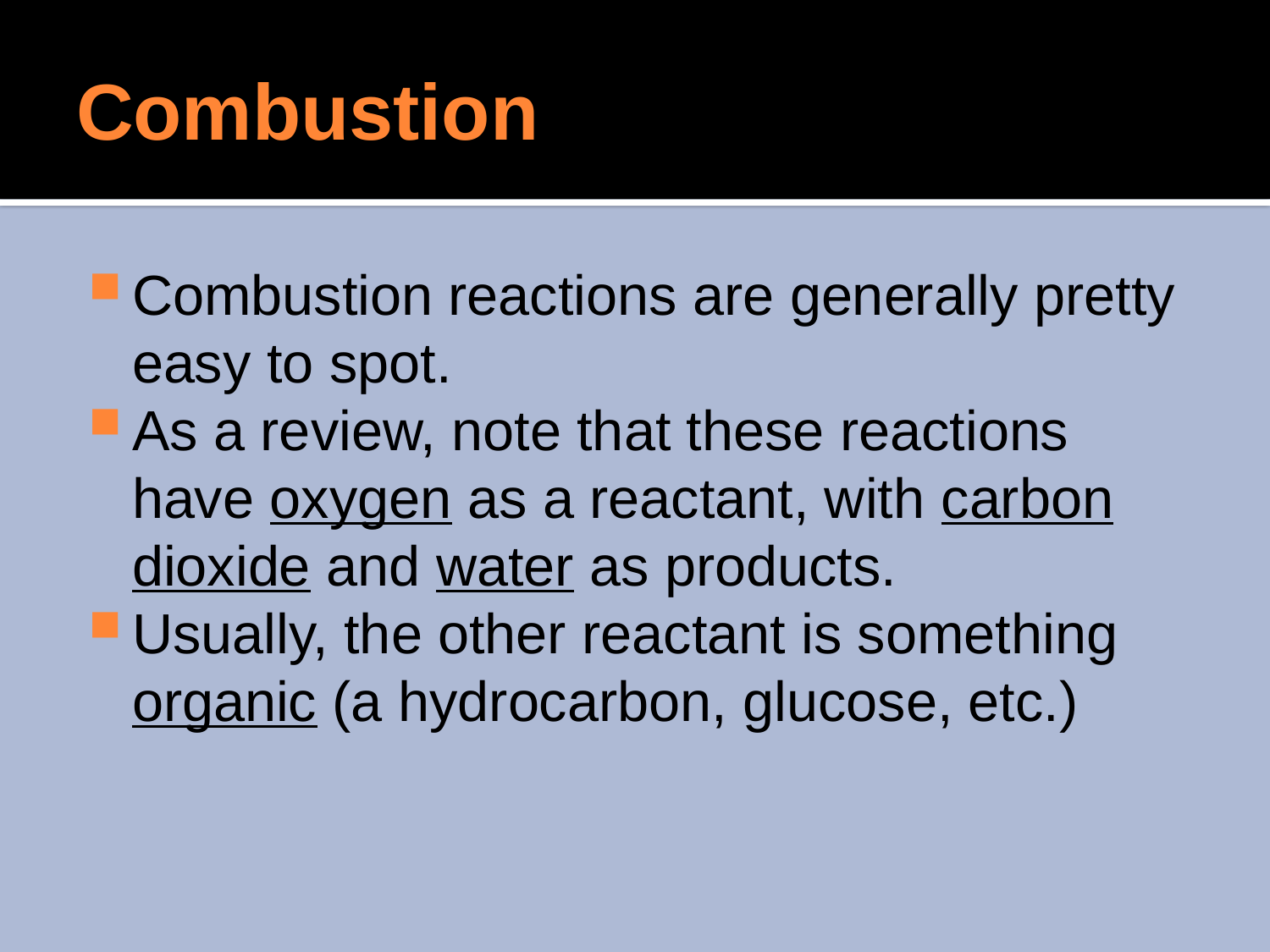

# Combustion
Combustion reactions are generally pretty easy to spot.
As a review, note that these reactions have oxygen as a reactant, with carbon dioxide and water as products.
Usually, the other reactant is something organic (a hydrocarbon, glucose, etc.)